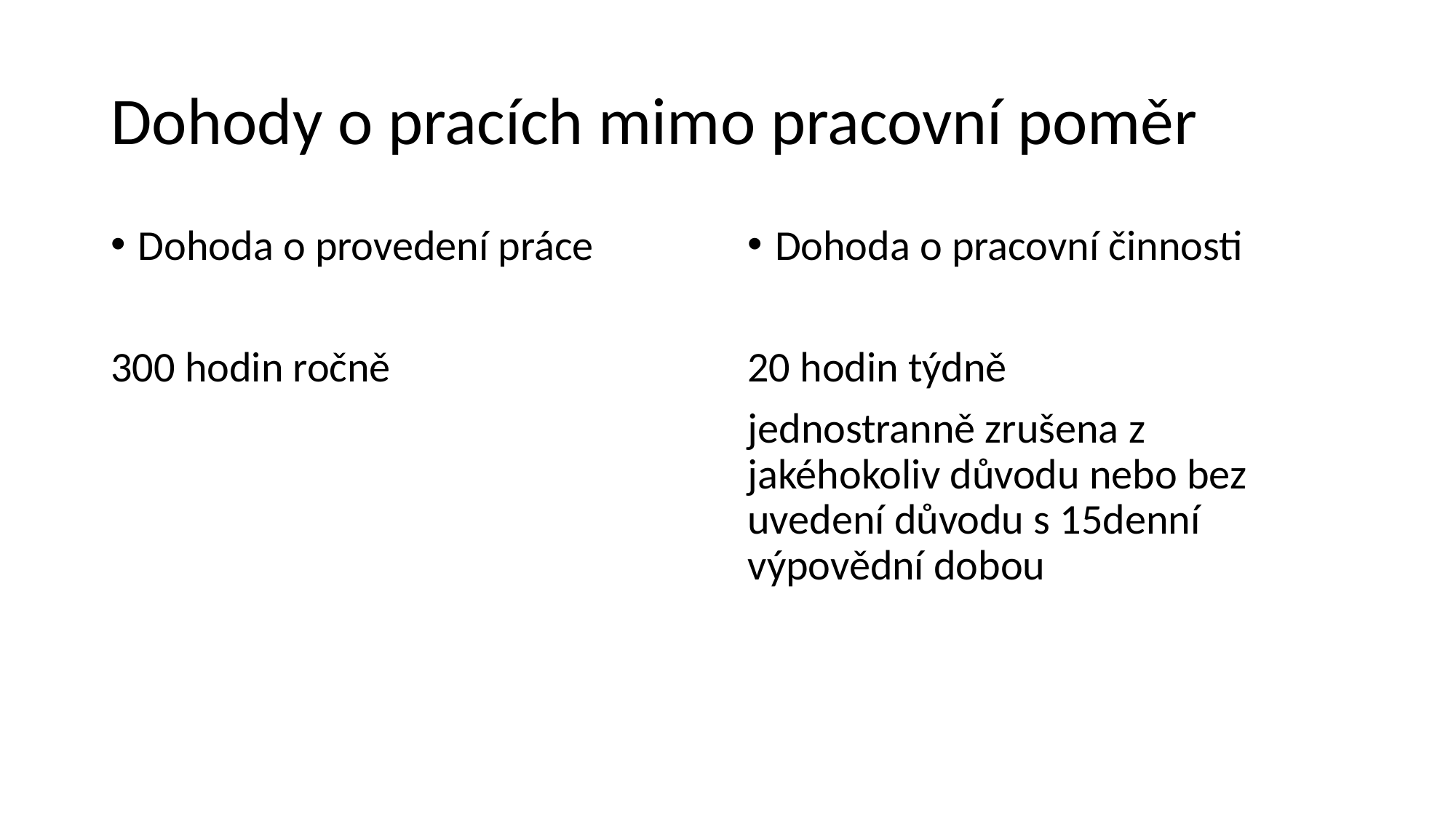

# Dohody o pracích mimo pracovní poměr
Dohoda o provedení práce

300 hodin ročně
Dohoda o pracovní činnosti

20 hodin týdně
jednostranně zrušena z jakéhokoliv důvodu nebo bez uvedení důvodu s 15denní výpovědní dobou